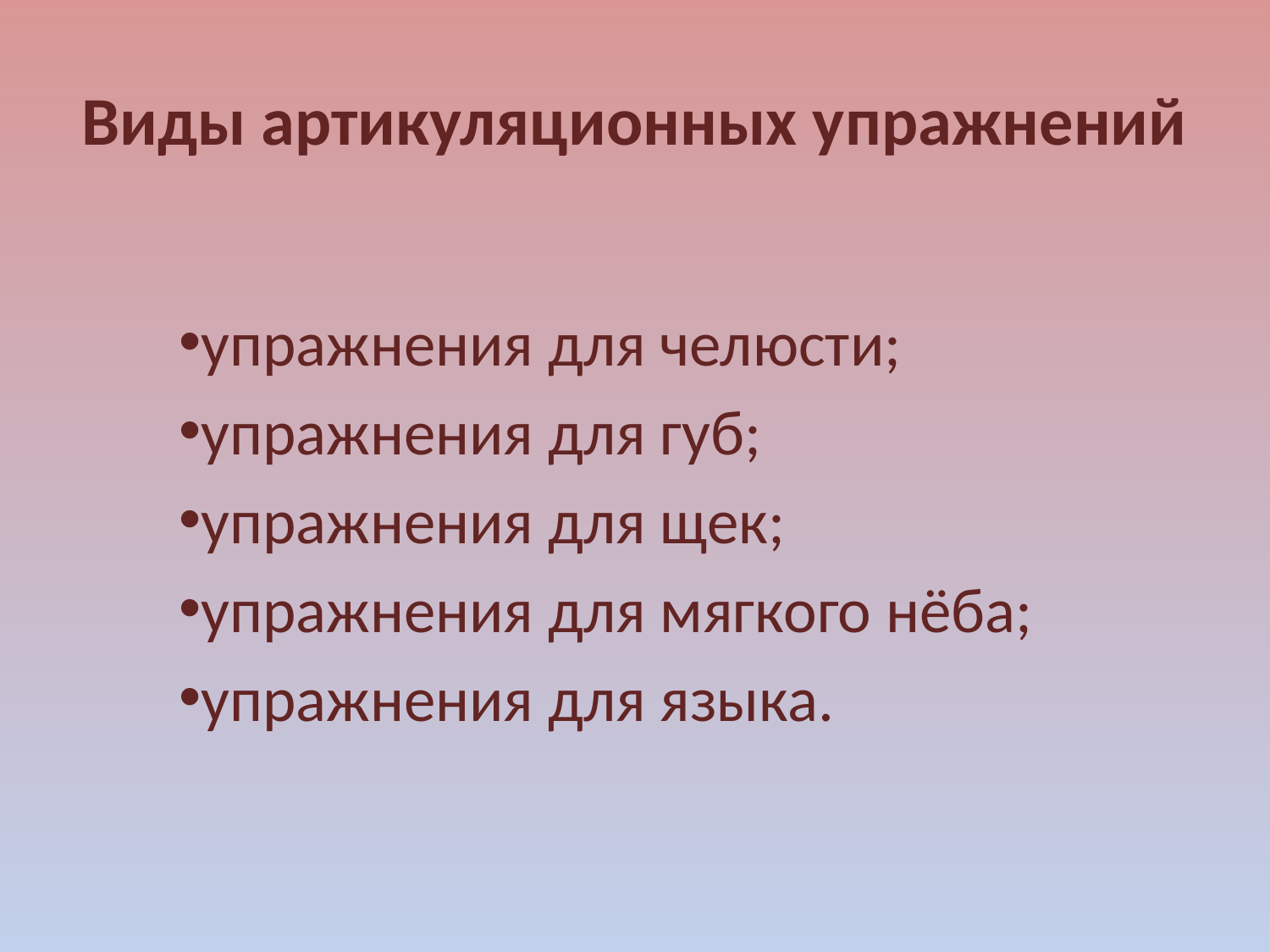

# Виды артикуляционных упражнений
упражнения для челюсти;
упражнения для губ;
упражнения для щек;
упражнения для мягкого нёба;
упражнения для языка.